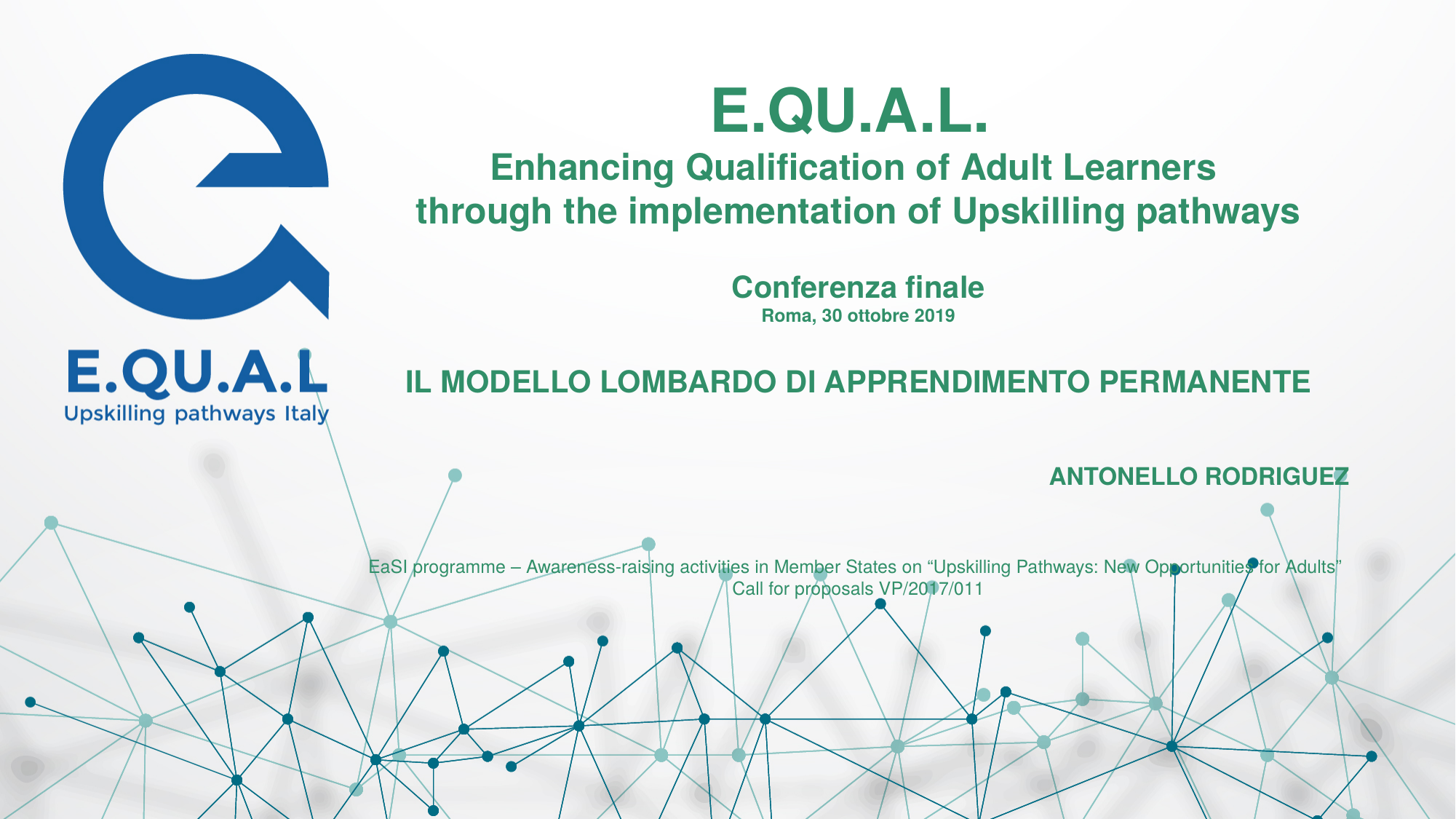

E.QU.A.L.
Enhancing Qualification of Adult Learners
through the implementation of Upskilling pathways

Conferenza finale
Roma, 30 ottobre 2019

IL MODELLO LOMBARDO DI APPRENDIMENTO PERMANENTE

ANTONELLO RODRIGUEZ

EaSI programme – Awareness-raising activities in Member States on “Upskilling Pathways: New Opportunities for Adults”
Call for proposals VP/2017/011